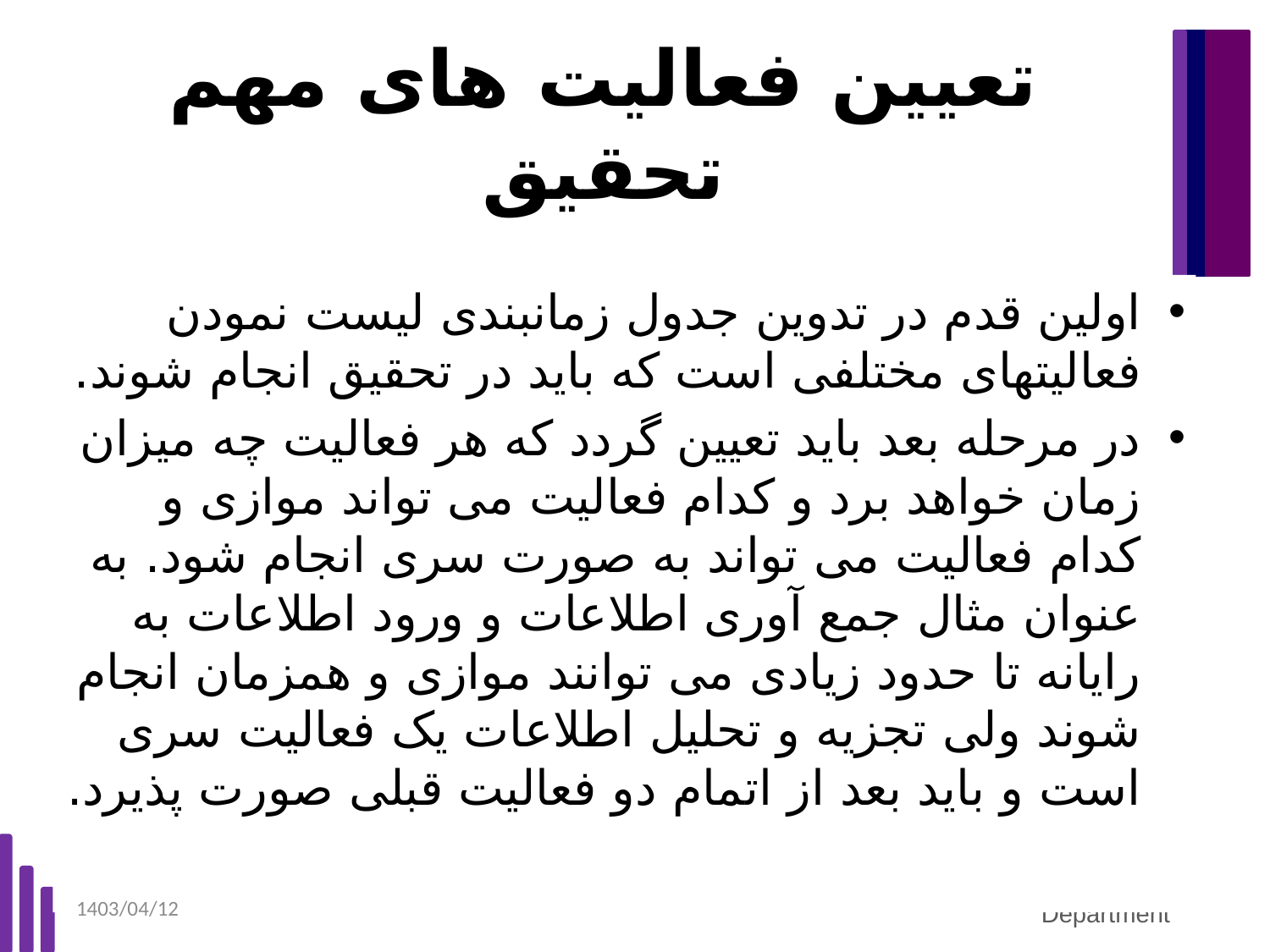

# تعیین فعالیت های مهم تحقیق
اولین قدم در تدوین جدول زمانبندی لیست نمودن فعالیتهای مختلفی است که باید در تحقیق انجام شوند.
در مرحله بعد باید تعیین گردد که هر فعالیت چه میزان زمان خواهد برد و کدام فعالیت می تواند موازی و کدام فعالیت می تواند به صورت سری انجام شود. به عنوان مثال جمع آوری اطلاعات و ورود اطلاعات به رایانه تا حدود زیادی می توانند موازی و همزمان انجام شوند ولی تجزیه و تحلیل اطلاعات یک فعالیت سری است و باید بعد از اتمام دو فعالیت قبلی صورت پذیرد.
1403/04/12